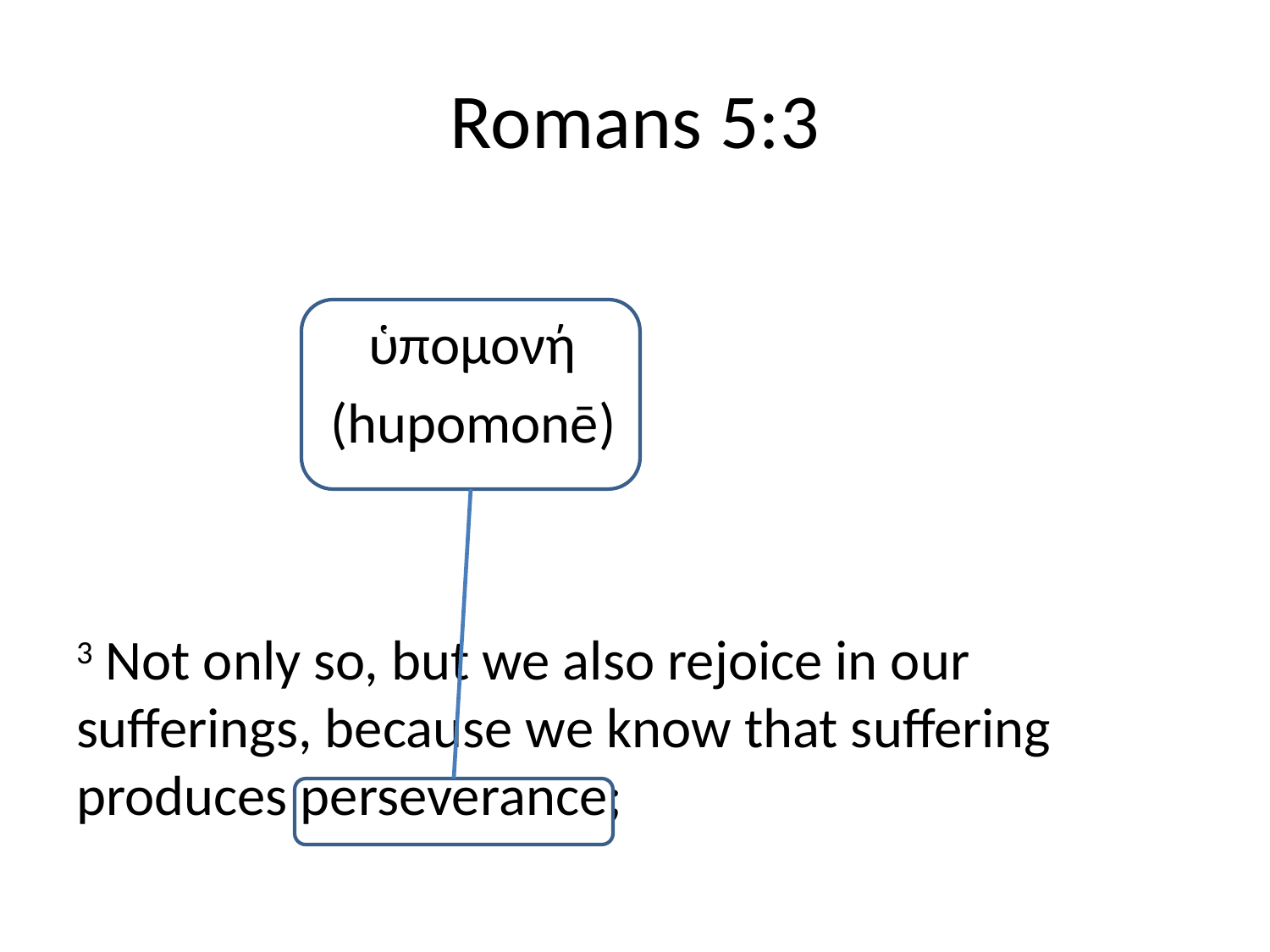

# Romans 5:3

		   ὑπομονή
		(hupomonē)

3 Not only so, but we also rejoice in our sufferings, because we know that suffering produces perseverance;